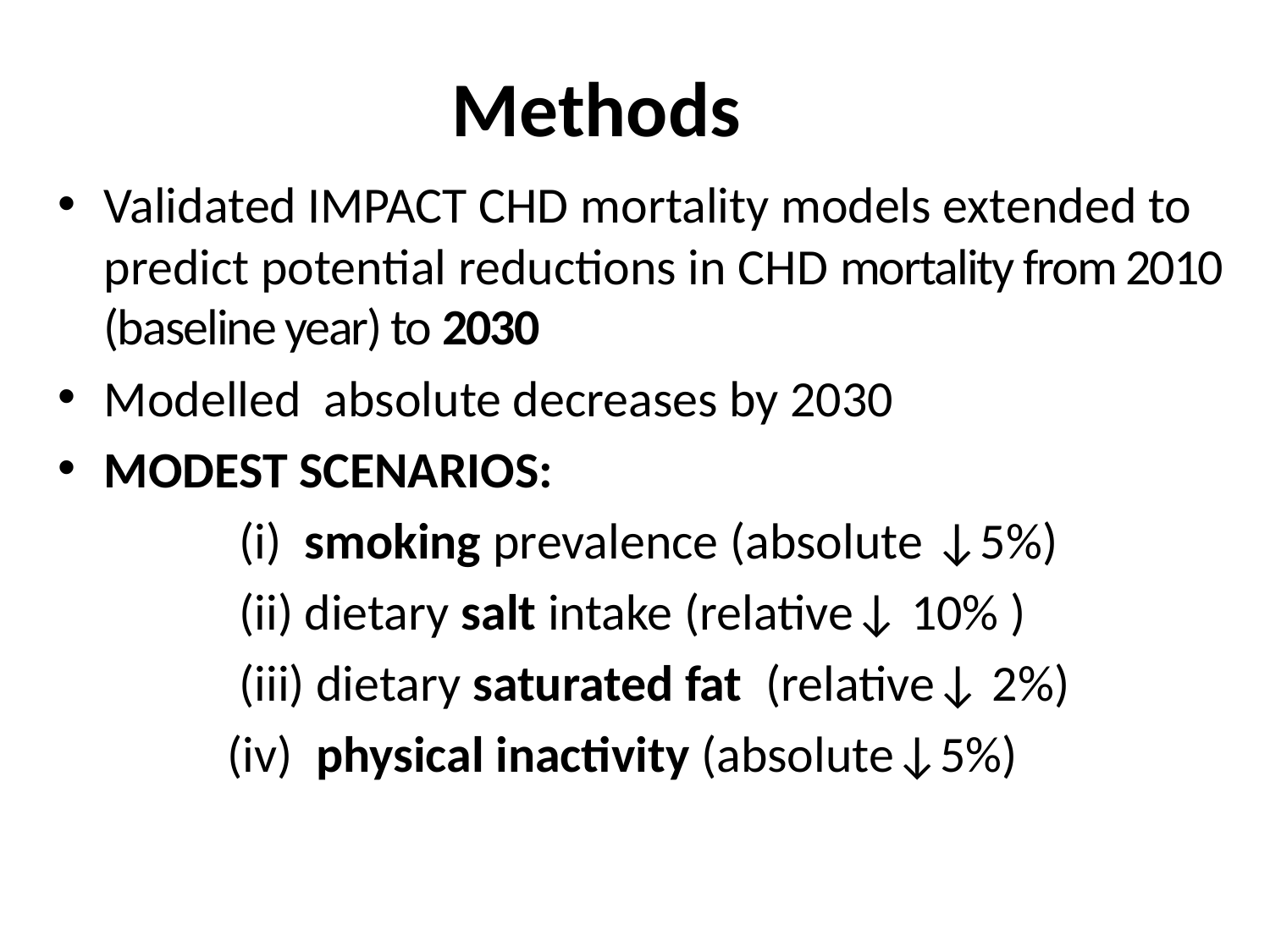

# Methods
Validated IMPACT CHD mortality models extended to predict potential reductions in CHD mortality from 2010 (baseline year) to 2030
Modelled  absolute decreases by 2030
MODEST SCENARIOS:
 (i)  smoking prevalence (absolute ↓5%)
 (ii) dietary salt intake (relative↓ 10% )
 (iii) dietary saturated fat  (relative↓ 2%)
(iv)  physical inactivity (absolute↓5%)